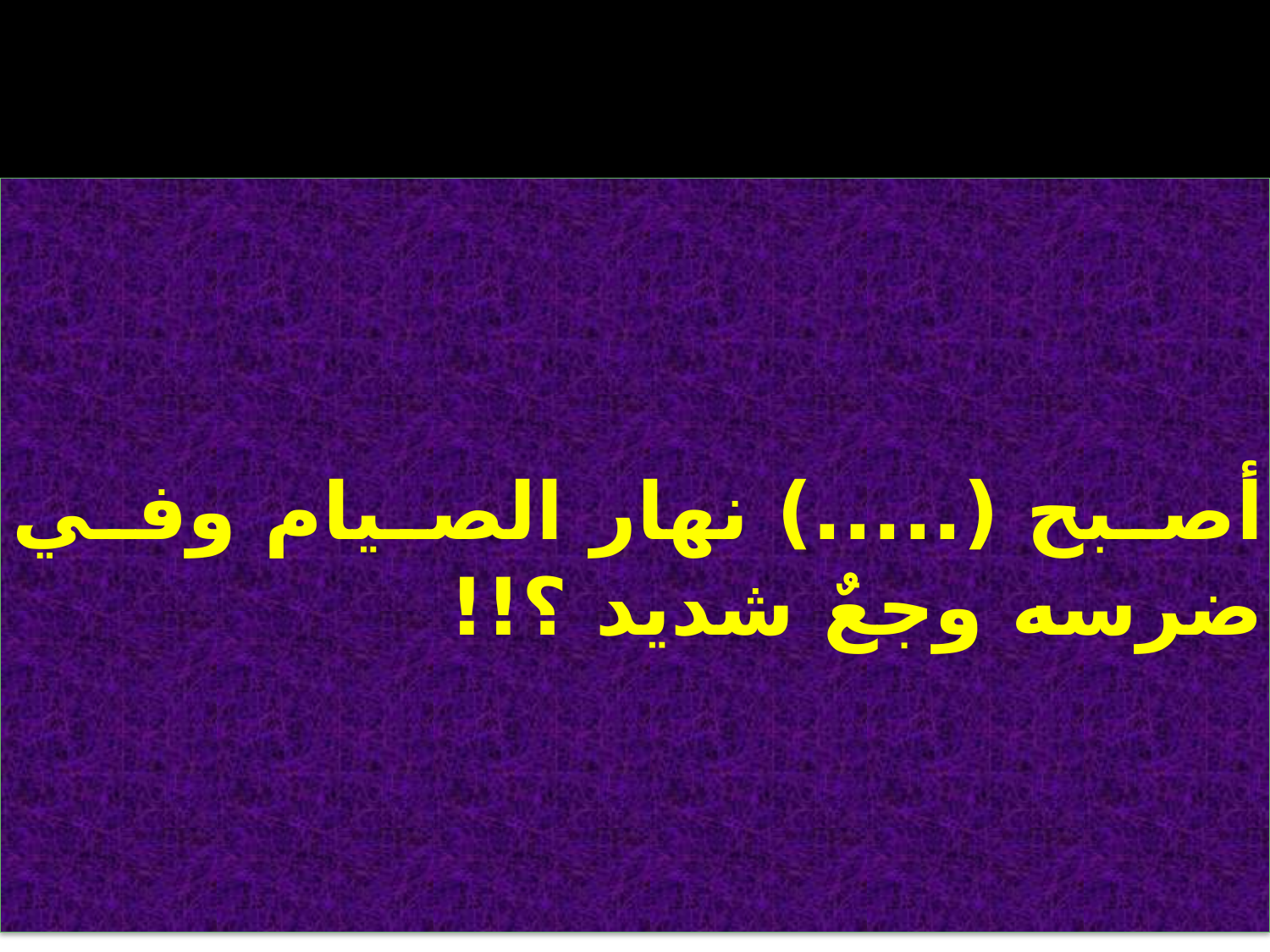

# أصبح (.....) نهار الصيام وفي ضرسه وجعٌ شديد ؟!!